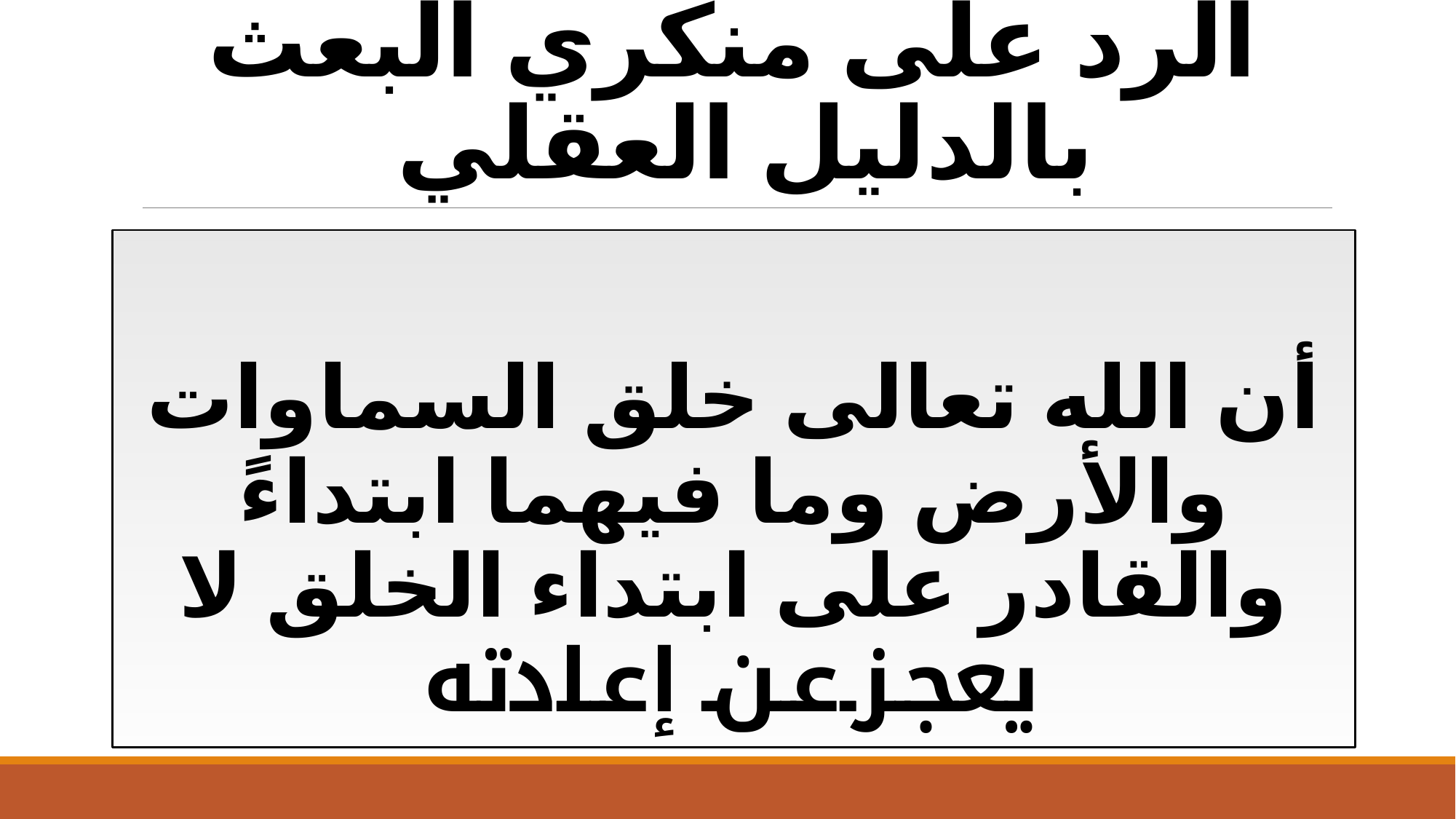

# الرد على منكري البعث بالدليل العقلي

أن الله تعالى خلق السماوات والأرض وما فيهما ابتداءً والقادر على ابتداء الخلق لا يعجزعن إعادته